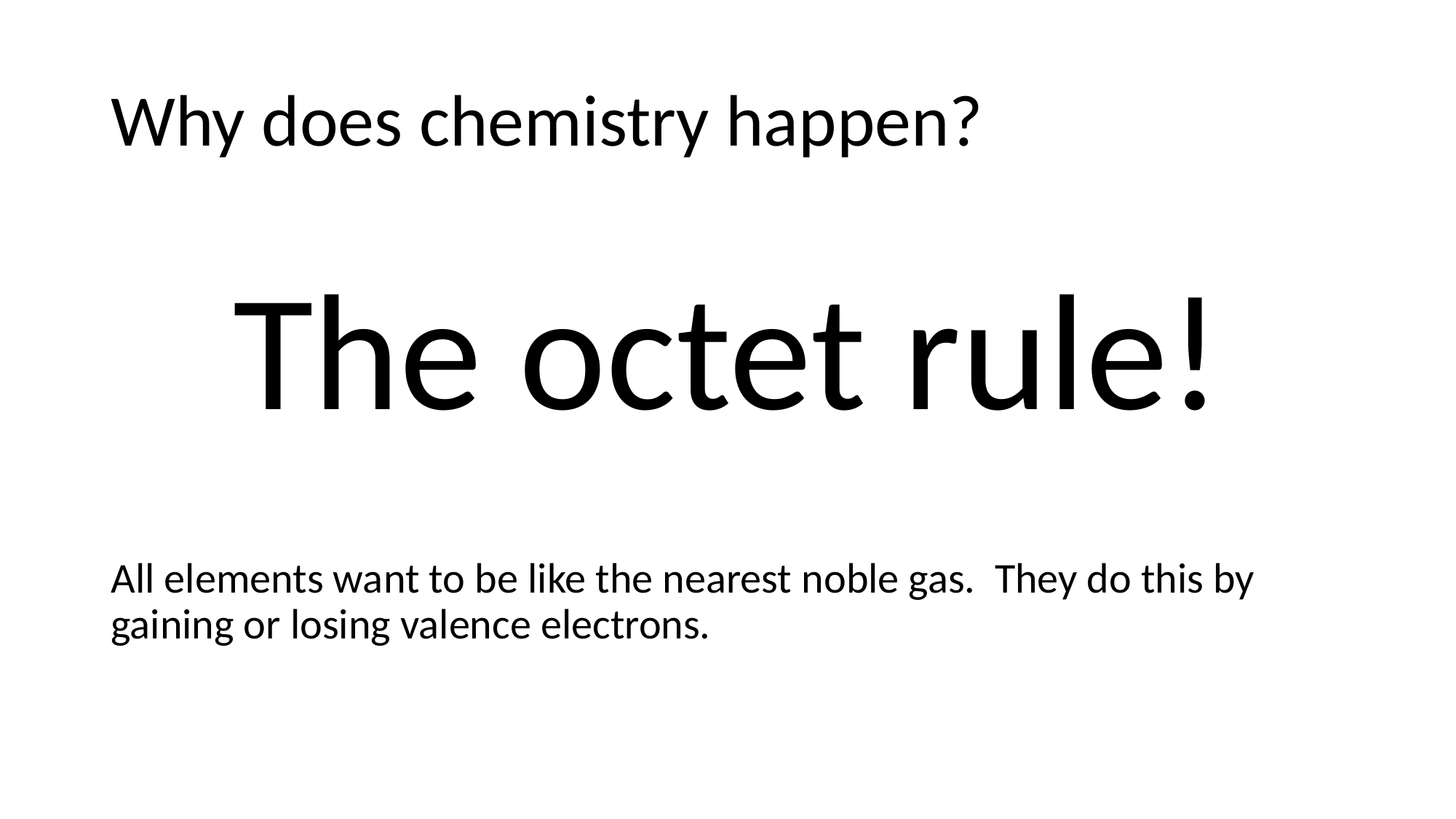

# Why does chemistry happen?
The octet rule!

All elements want to be like the nearest noble gas.  They do this by gaining or losing valence electrons.